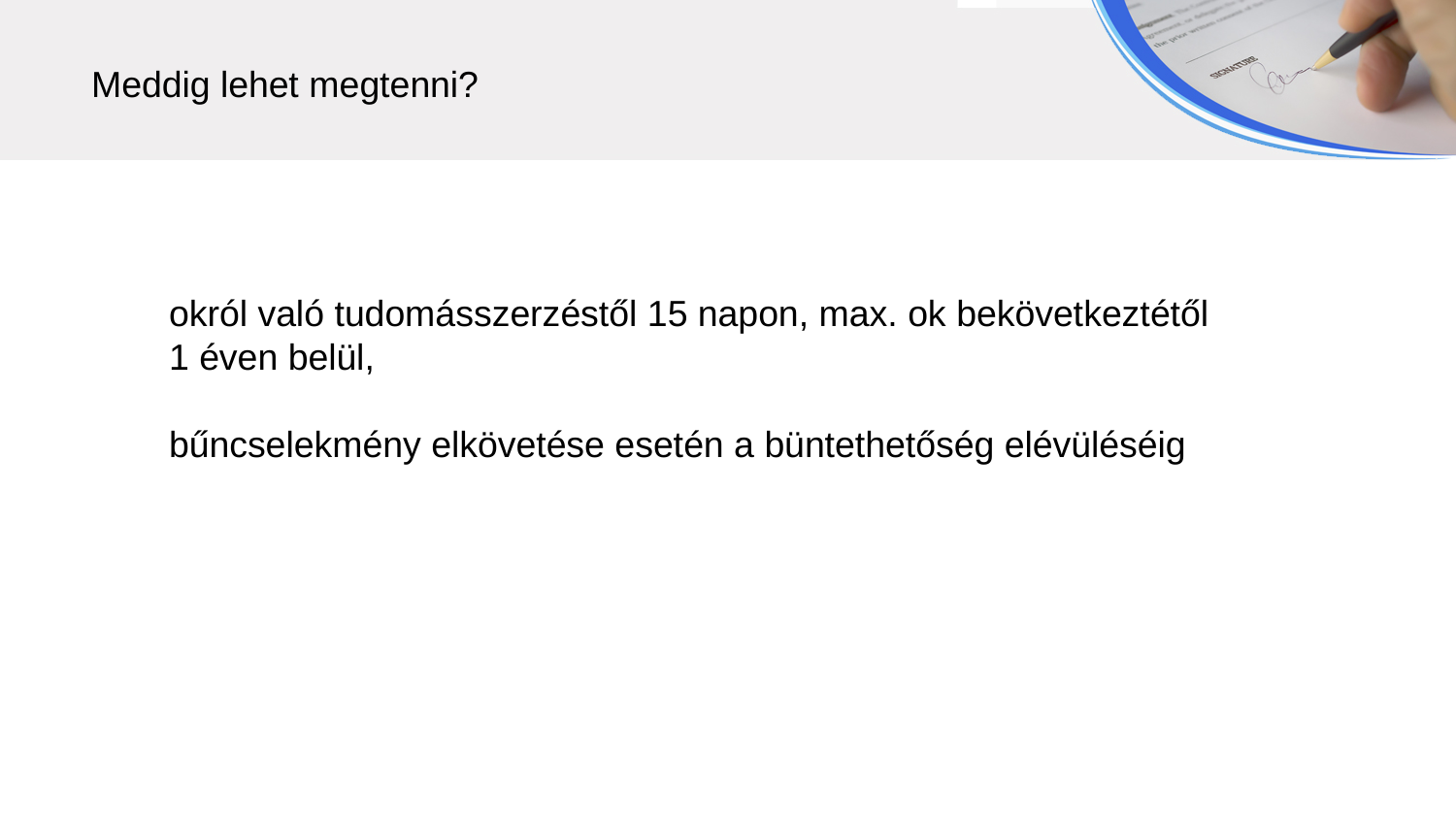

Meddig lehet megtenni?
okról való tudomásszerzéstől 15 napon, max. ok bekövetkeztétől 1 éven belül,

bűncselekmény elkövetése esetén a büntethetőség elévüléséig